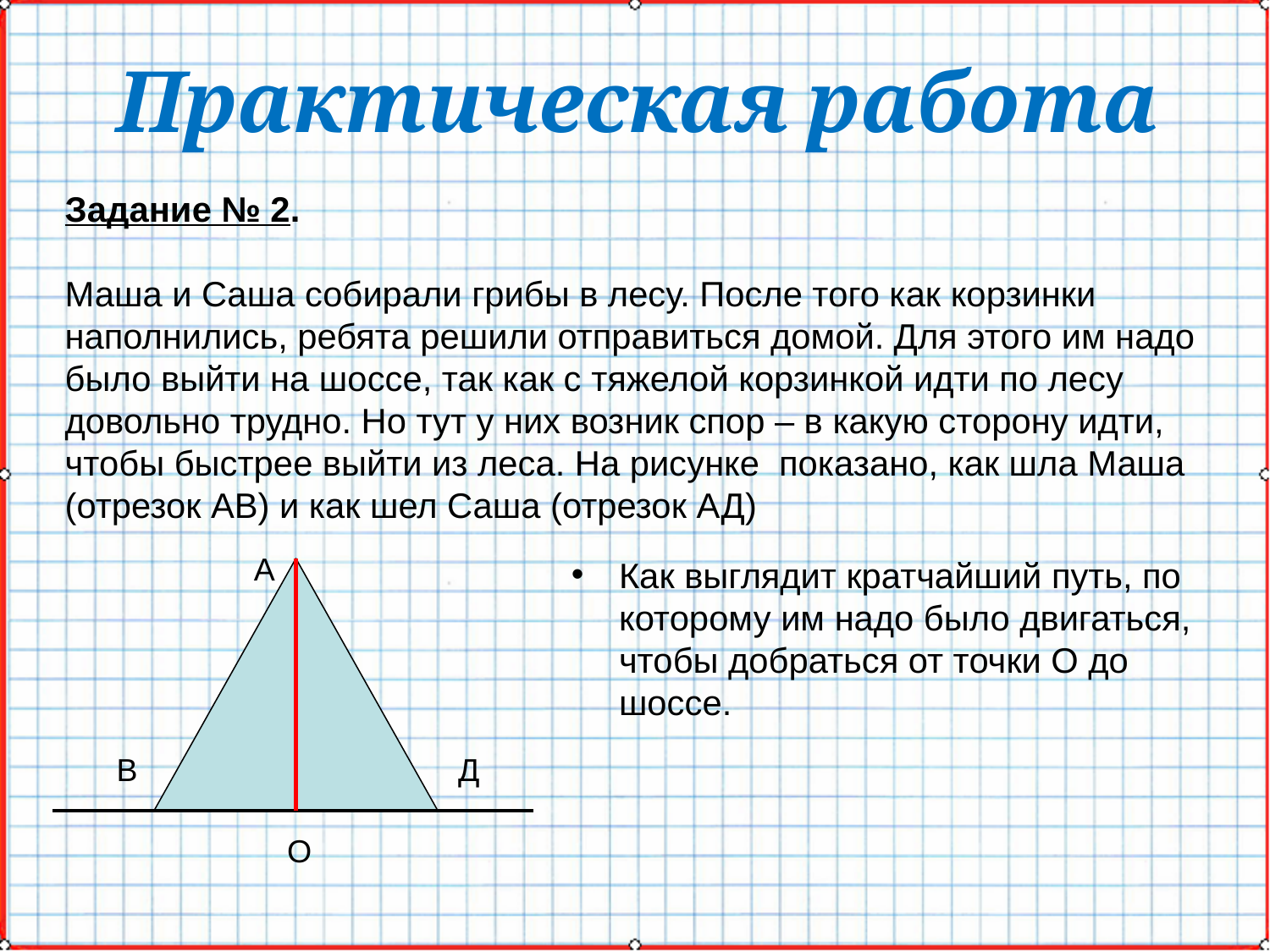

Практическая работа

Задание № 2.

Маша и Саша собирали грибы в лесу. После того как корзинки наполнились, ребята решили отправиться домой. Для этого им надо было выйти на шоссе, так как с тяжелой корзинкой идти по лесу довольно трудно. Но тут у них возник спор – в какую сторону идти, чтобы быстрее выйти из леса. На рисунке  показано, как шла Маша (отрезок АВ) и как шел Саша (отрезок АД)

А

Как выглядит кратчайший путь, по которому им надо было двигаться, чтобы добраться от точки О до шоссе.

В
Д
О